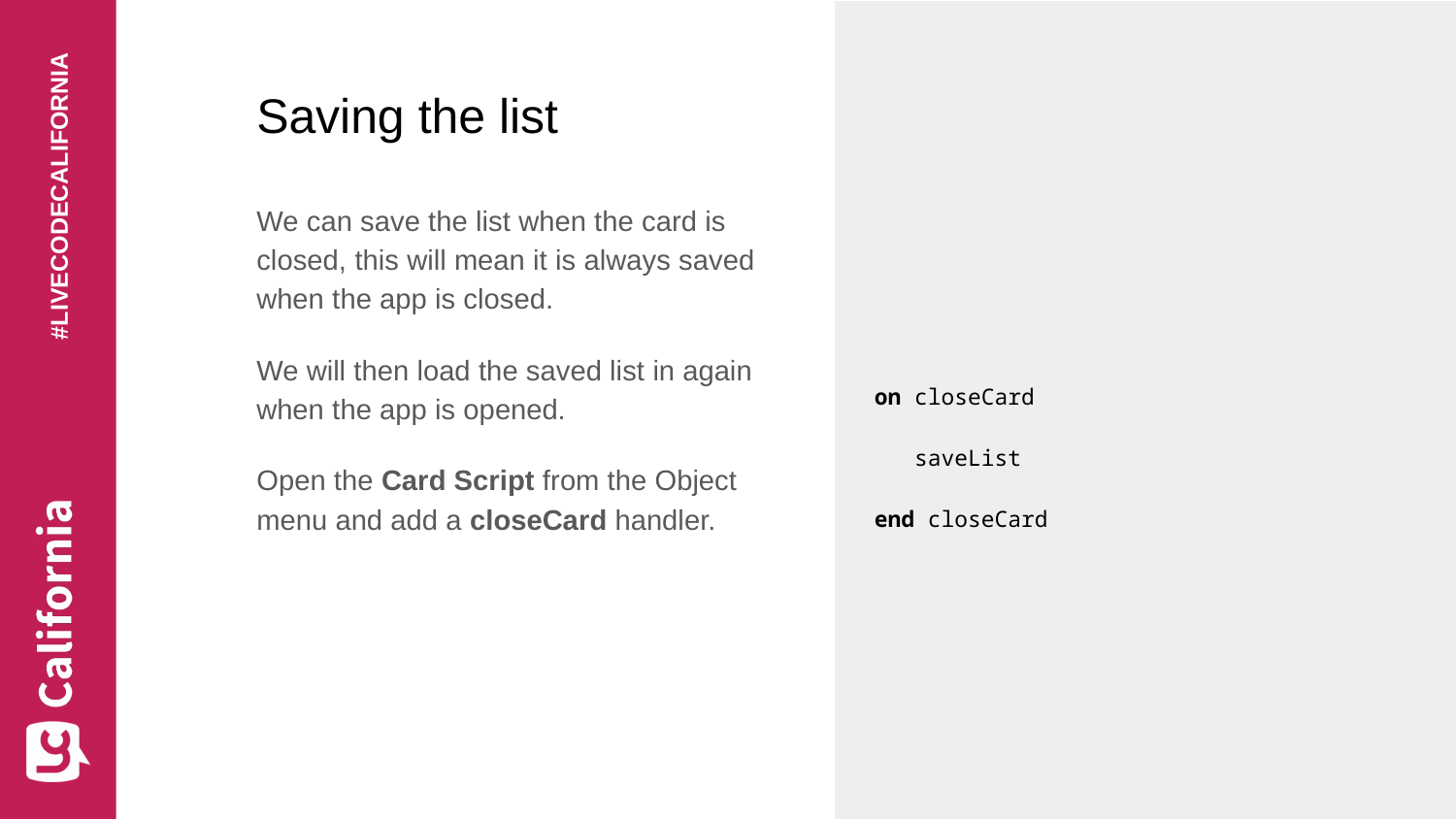

# Saving the list
We can save the list when the card is closed, this will mean it is always saved when the app is closed.
We will then load the saved list in again when the app is opened.
Open the Card Script from the Object menu and add a closeCard handler.
on closeCard

   saveList

end closeCard